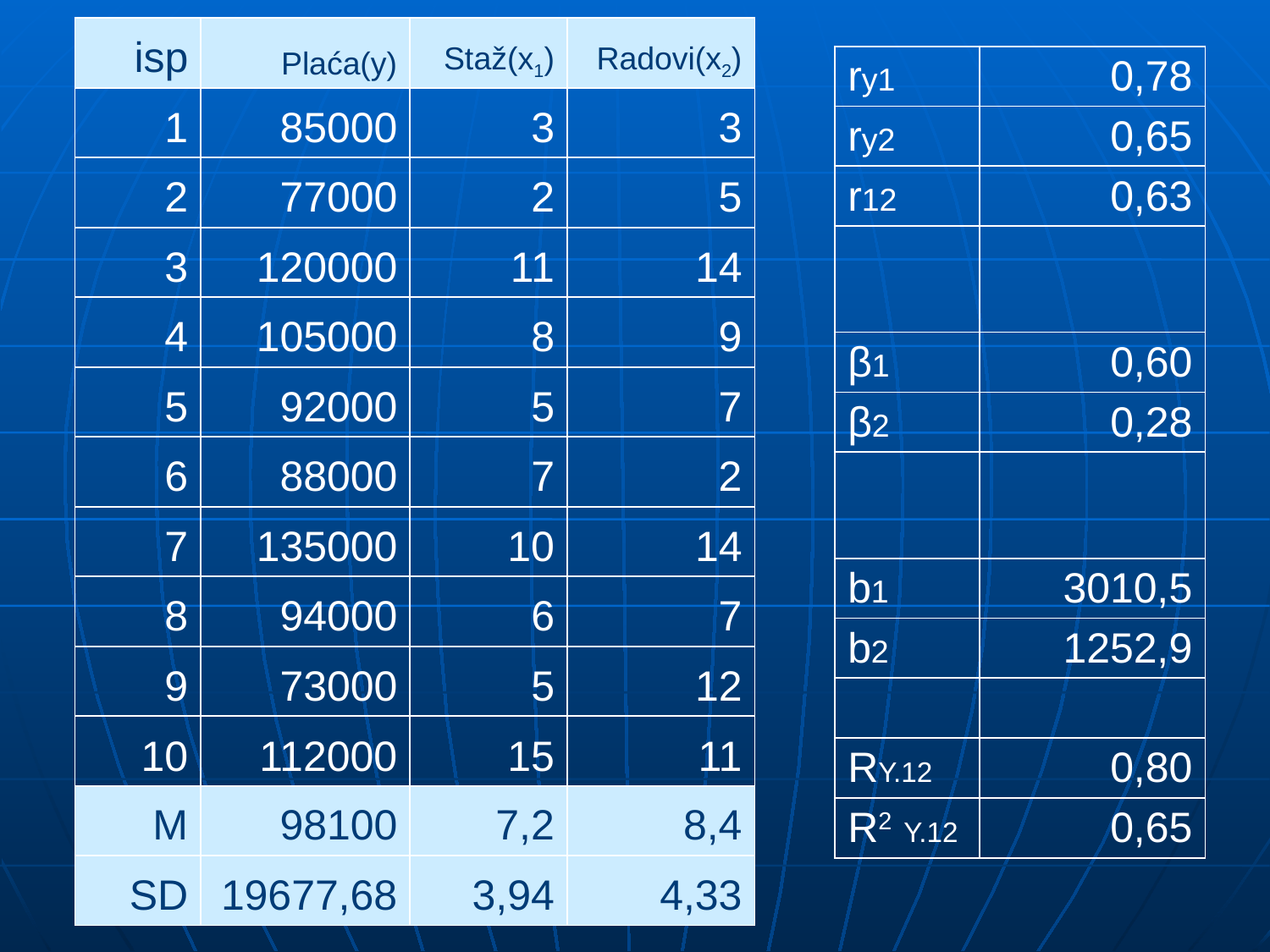

| isp | Plaća(y) | Staž(x1) | Radovi(x2) |
| --- | --- | --- | --- |
| 1 | 85000 | 3 | 3 |
| 2 | 77000 | 2 | 5 |
| 3 | 120000 | 11 | 14 |
| 4 | 105000 | 8 | 9 |
| 5 | 92000 | 5 | 7 |
| 6 | 88000 | 7 | 2 |
| 7 | 135000 | 10 | 14 |
| 8 | 94000 | 6 | 7 |
| 9 | 73000 | 5 | 12 |
| 10 | 112000 | 15 | 11 |
| M | 98100 | 7,2 | 8,4 |
| SD | 19677,68 | 3,94 | 4,33 |
| ry1 | 0,78 |
| --- | --- |
| ry2 | 0,65 |
| r12 | 0,63 |
|  |  |
| β1 | 0,60 |
| β2 | 0,28 |
|  |  |
| b1 | 3010,5 |
| b2 | 1252,9 |
|  |  |
| RY.12 | 0,80 |
| R2 Y.12 | 0,65 |